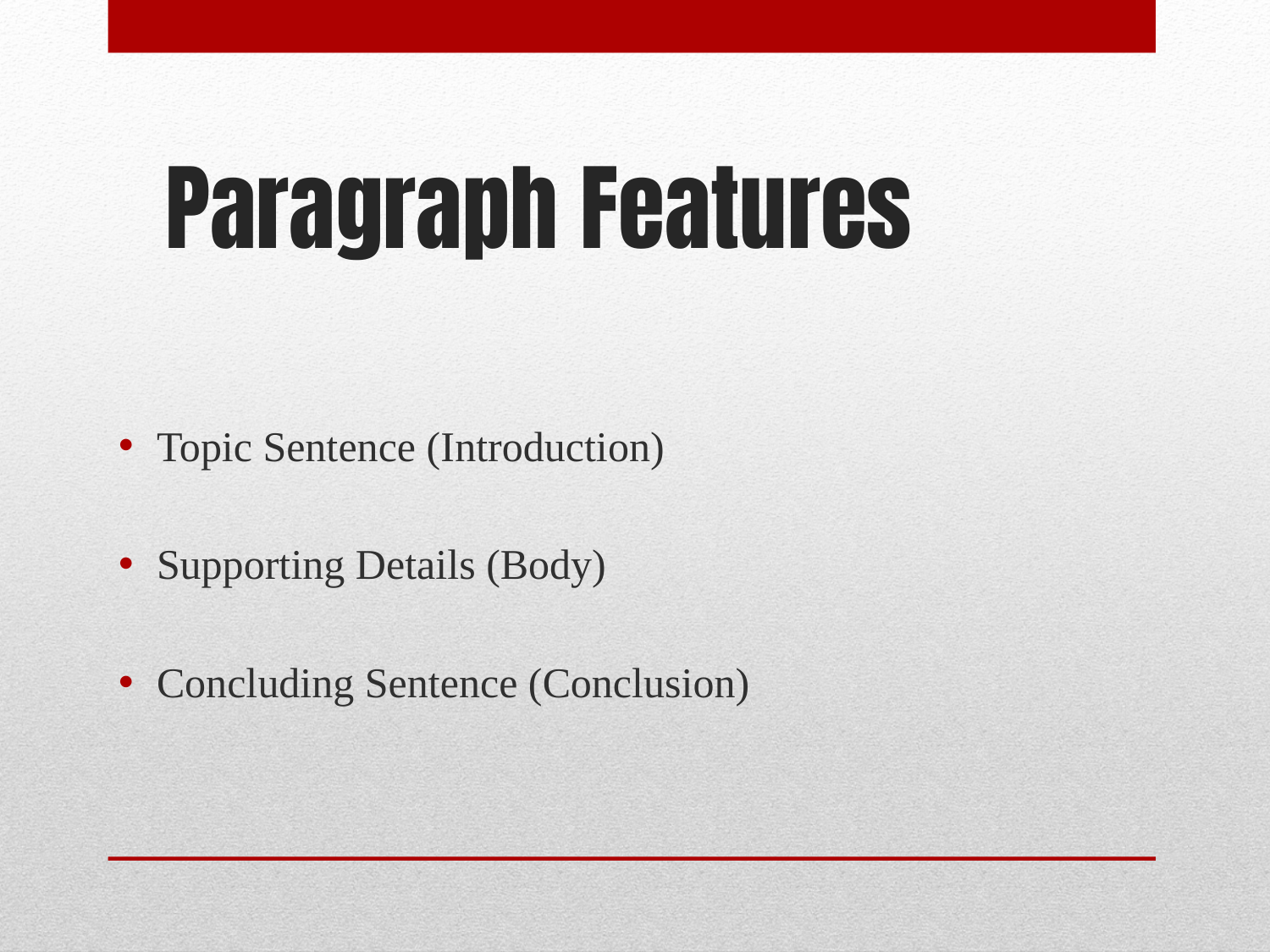

# Paragraph Features
Topic Sentence (Introduction)

Supporting Details (Body)

Concluding Sentence (Conclusion)